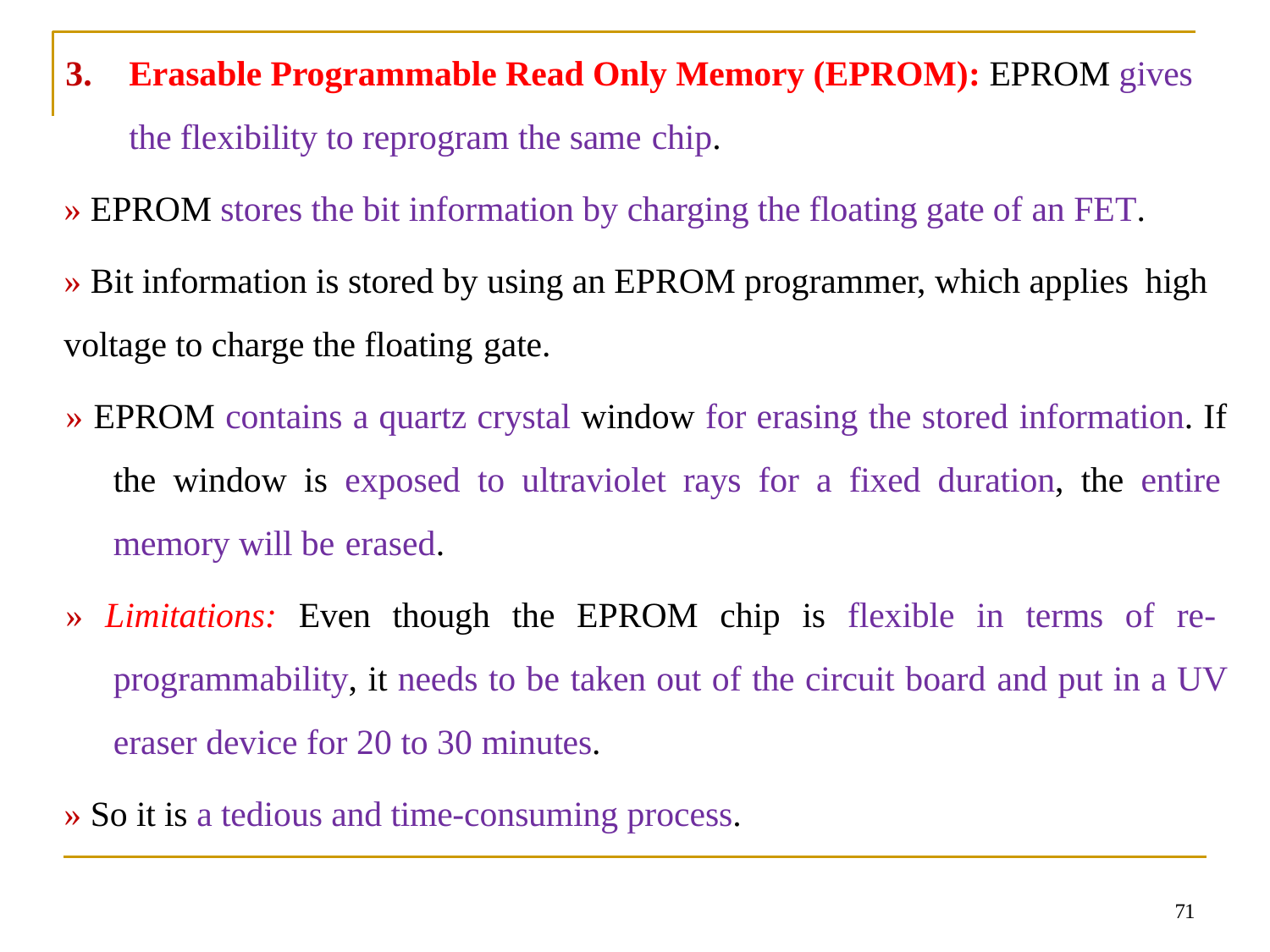

3.	Erasable Programmable Read Only Memory (EPROM): EPROM gives  the flexibility to reprogram the same chip.
» EPROM stores the bit information by charging the floating gate of an FET.
» Bit information is stored by using an EPROM programmer, which applies high
voltage to charge the floating gate.
» EPROM contains a quartz crystal window for erasing the stored information. If  the window is exposed to ultraviolet rays for a fixed duration, the entire  memory will be erased.
» Limitations: Even though the EPROM chip is flexible in terms of re-  programmability, it needs to be taken out of the circuit board and put in a UV  eraser device for 20 to 30 minutes.
» So it is a tedious and time-consuming process.
71